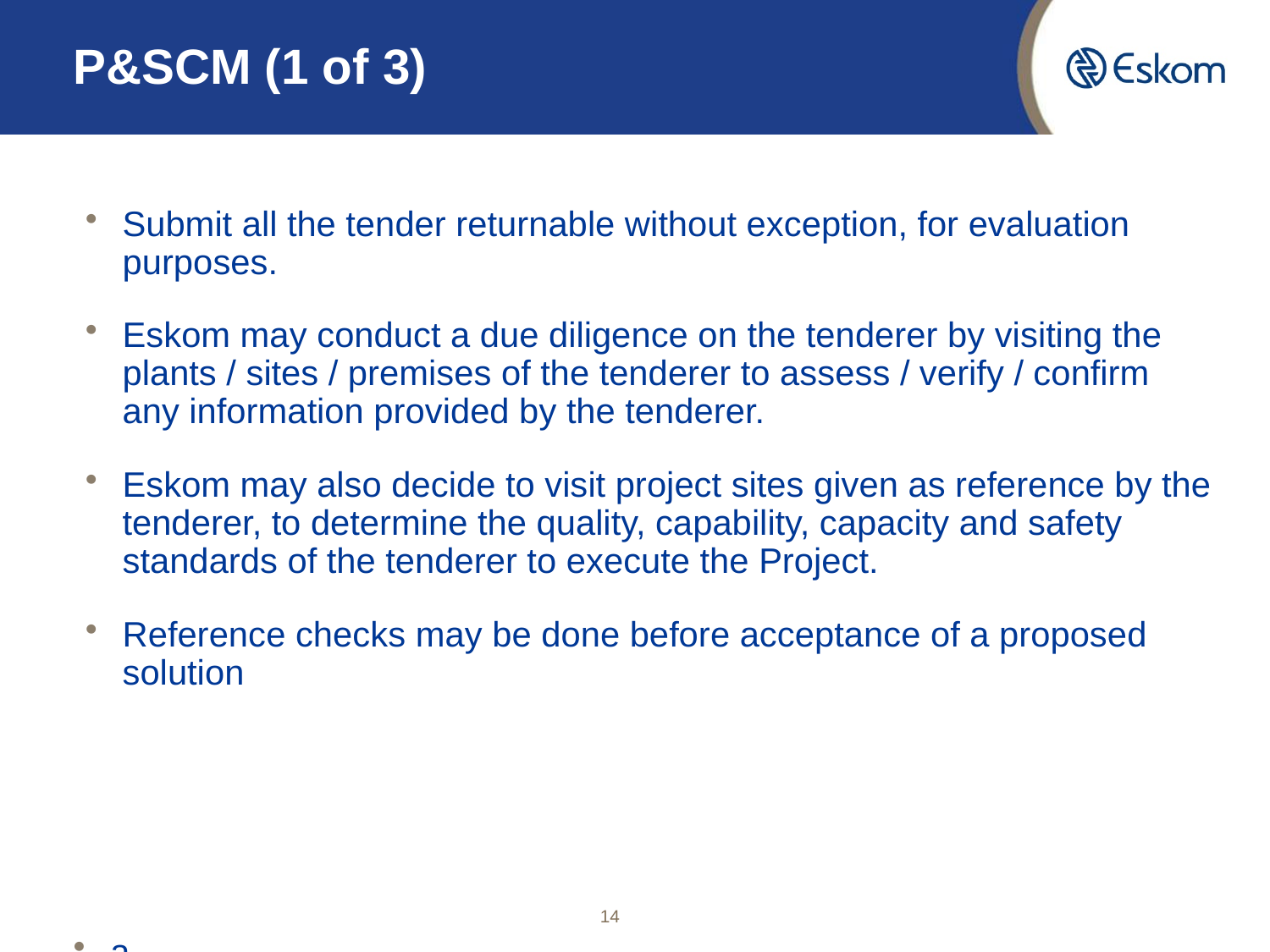

# P&SCM (1 of 3)
Submit all the tender returnable without exception, for evaluation purposes.
Eskom may conduct a due diligence on the tenderer by visiting the plants / sites / premises of the tenderer to assess / verify / confirm any information provided by the tenderer.
Eskom may also decide to visit project sites given as reference by the tenderer, to determine the quality, capability, capacity and safety standards of the tenderer to execute the Project.
Reference checks may be done before acceptance of a proposed solution

a

14